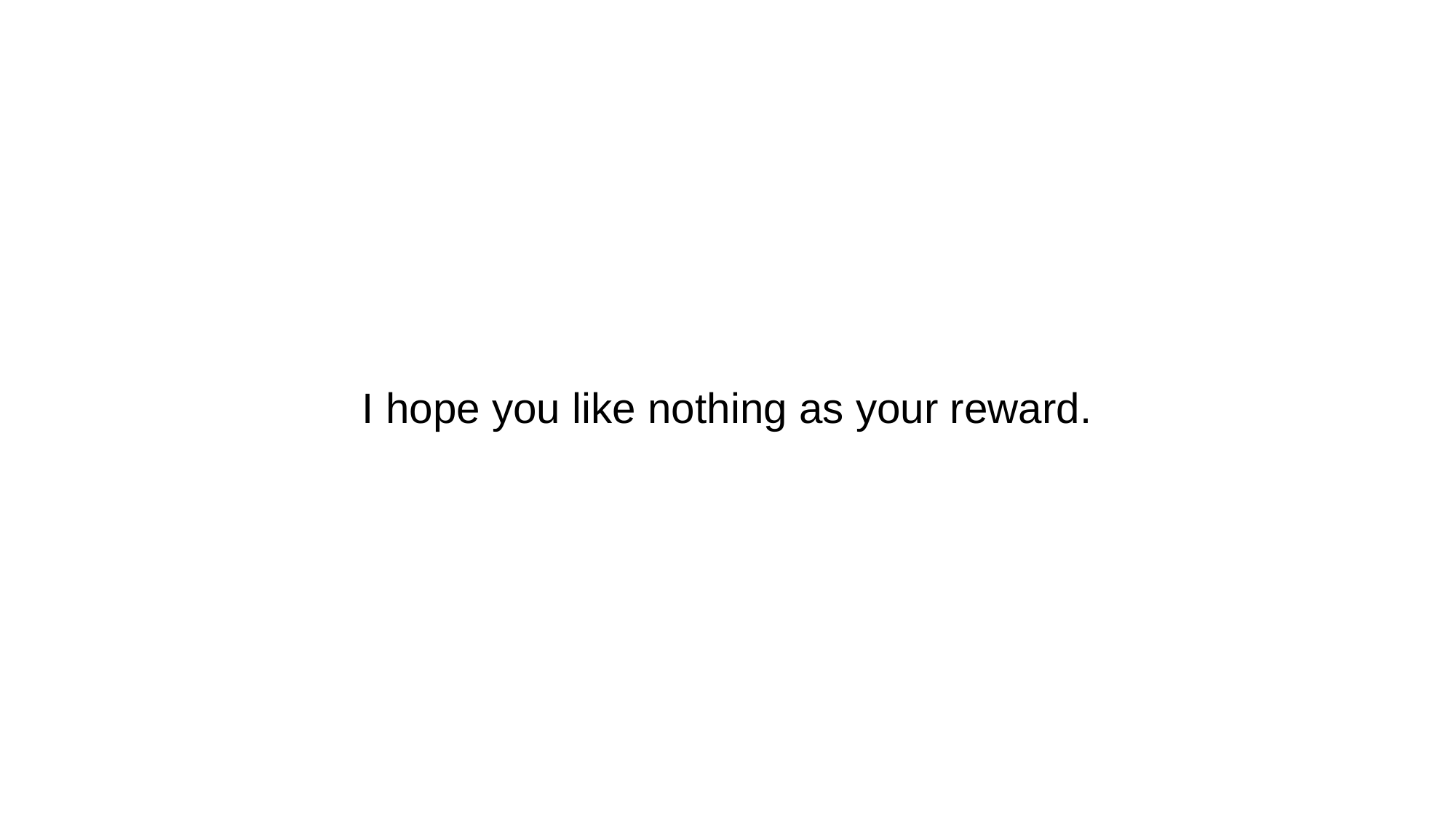

# I hope you like nothing as your reward.